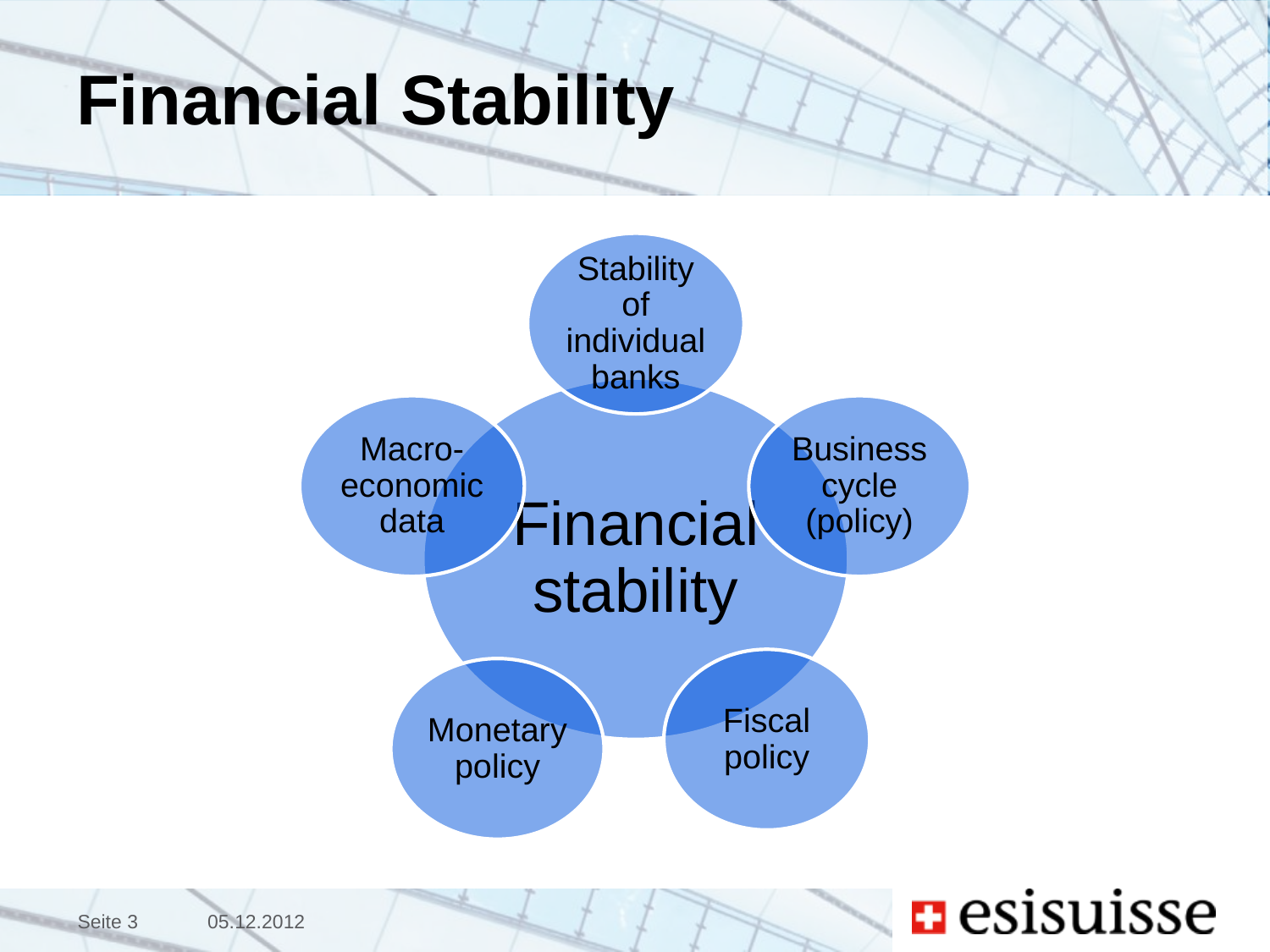

# Financial Stability
Financial stability
Stability of individual banks
Business cycle (policy)
Fiscal policy
Monetary policy
Macro-economic data
Seite 3
05.12.2012